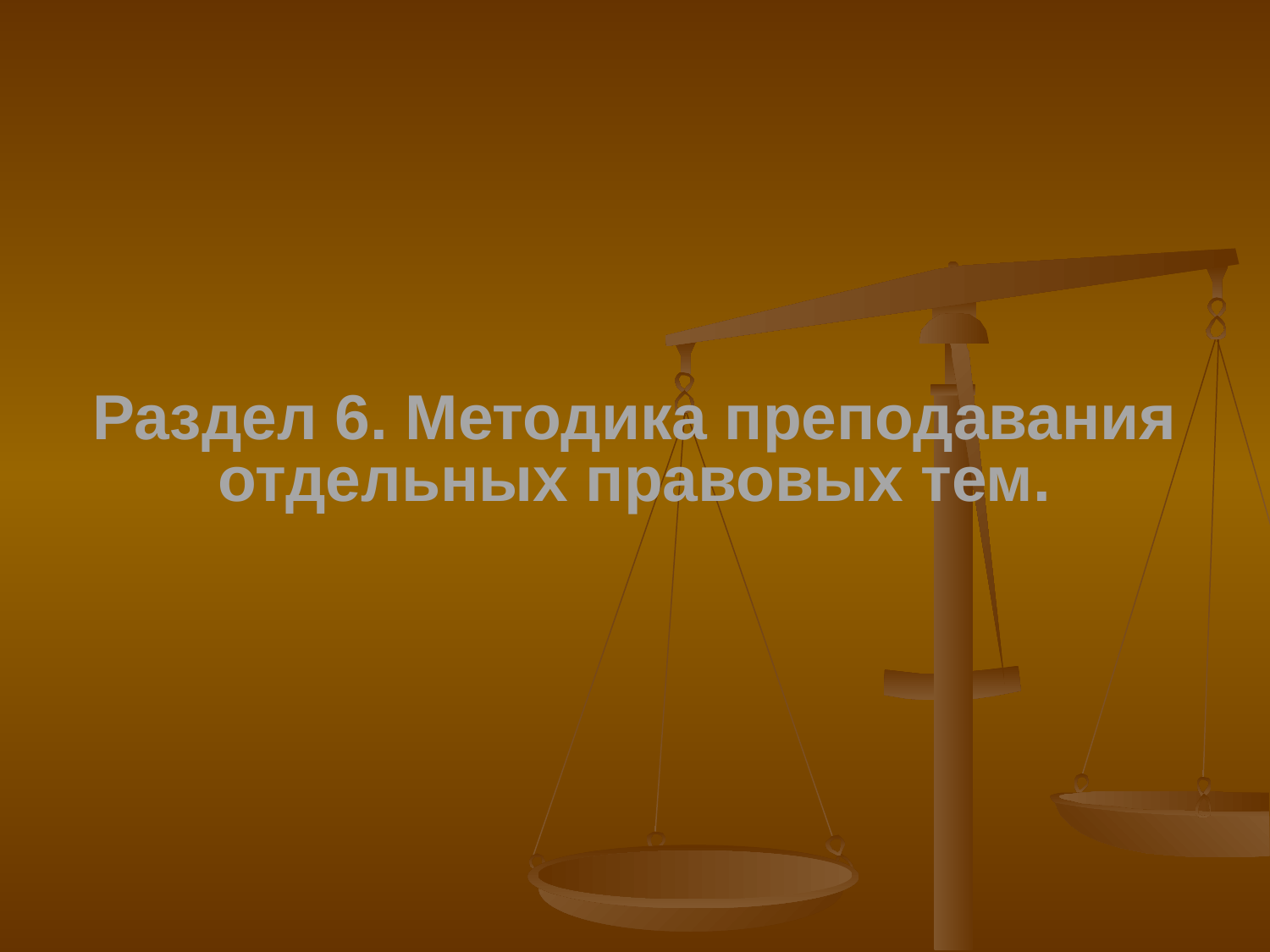

# Раздел 6. Методика преподавания отдельных правовых тем.